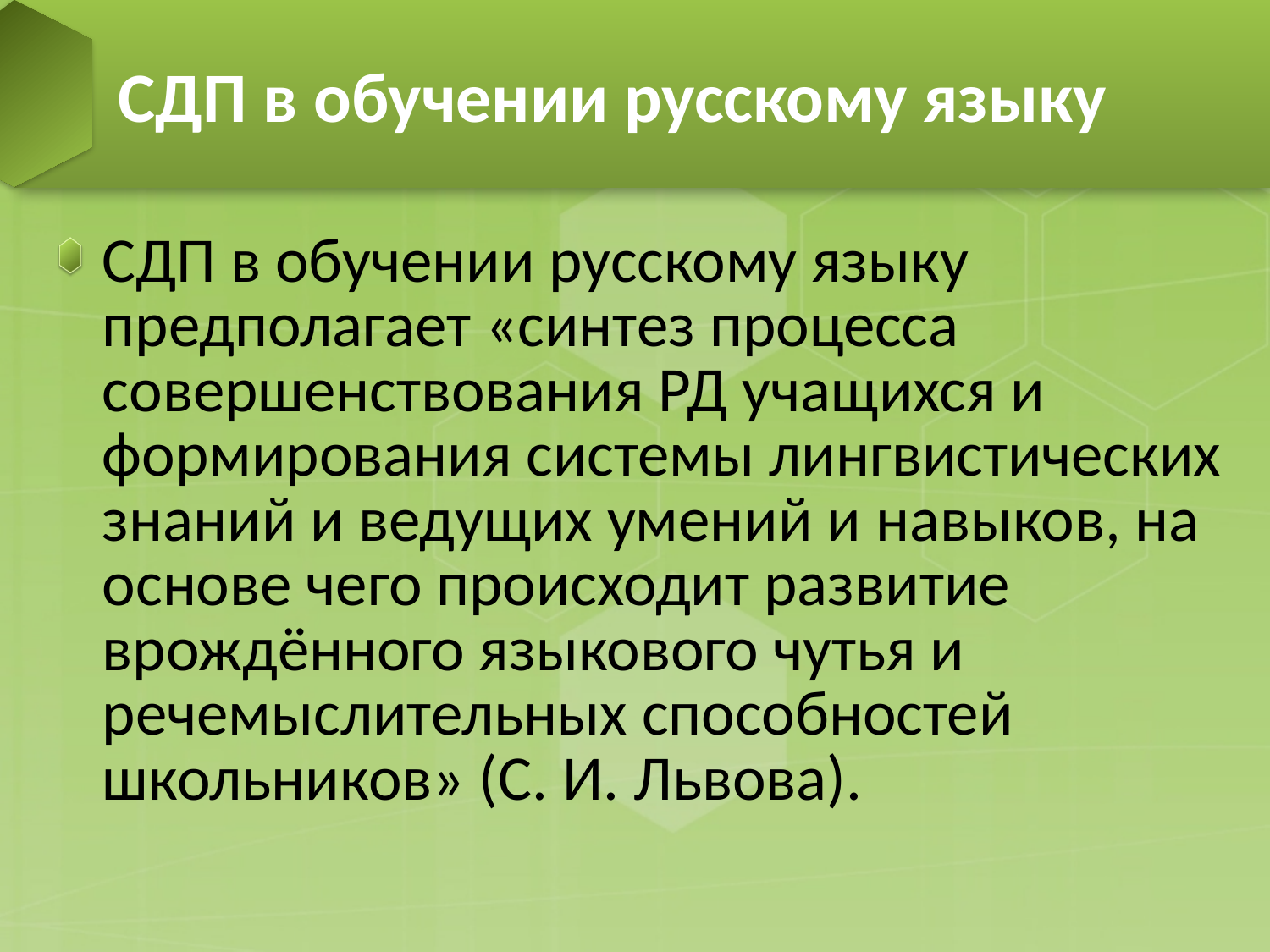

# СДП в обучении русскому языку
СДП в обучении русскому языку предполагает «синтез процесса совершенствования РД учащихся и формирования системы лингвистических знаний и ведущих умений и навыков, на основе чего происходит развитие врождённого языкового чутья и речемыслительных способностей школьников» (С. И. Львова).